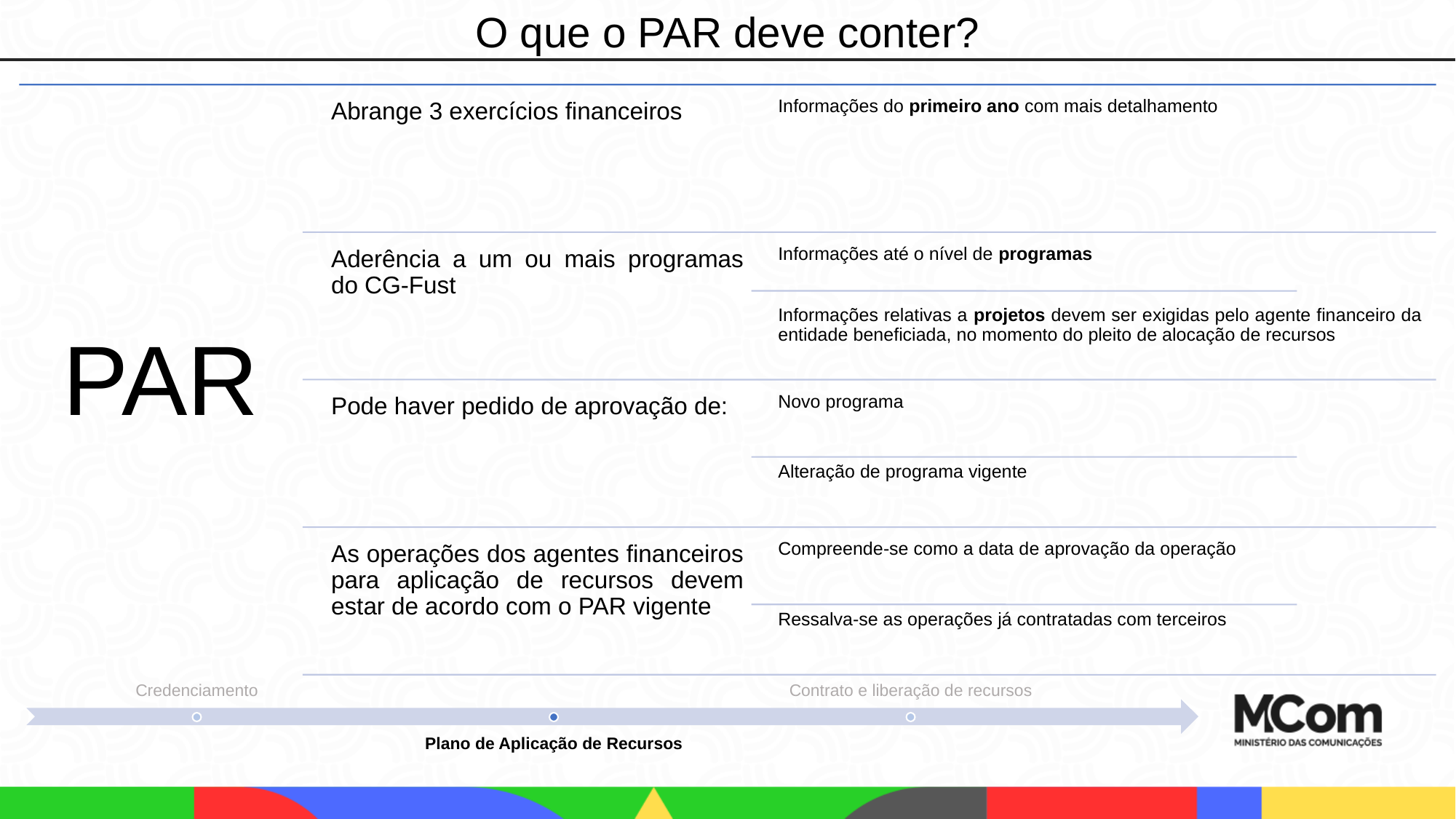

O que o PAR deve conter?
PAR
Abrange 3 exercícios financeiros
Informações do primeiro ano com mais detalhamento
Aderência a um ou mais programas do CG-Fust
Informações até o nível de programas
Informações relativas a projetos devem ser exigidas pelo agente financeiro da entidade beneficiada, no momento do pleito de alocação de recursos
Pode haver pedido de aprovação de:
Novo programa
Alteração de programa vigente
As operações dos agentes financeiros para aplicação de recursos devem estar de acordo com o PAR vigente
Compreende-se como a data de aprovação da operação
Ressalva-se as operações já contratadas com terceiros
Credenciamento
Plano de Aplicação de Recursos
Contrato e liberação de recursos